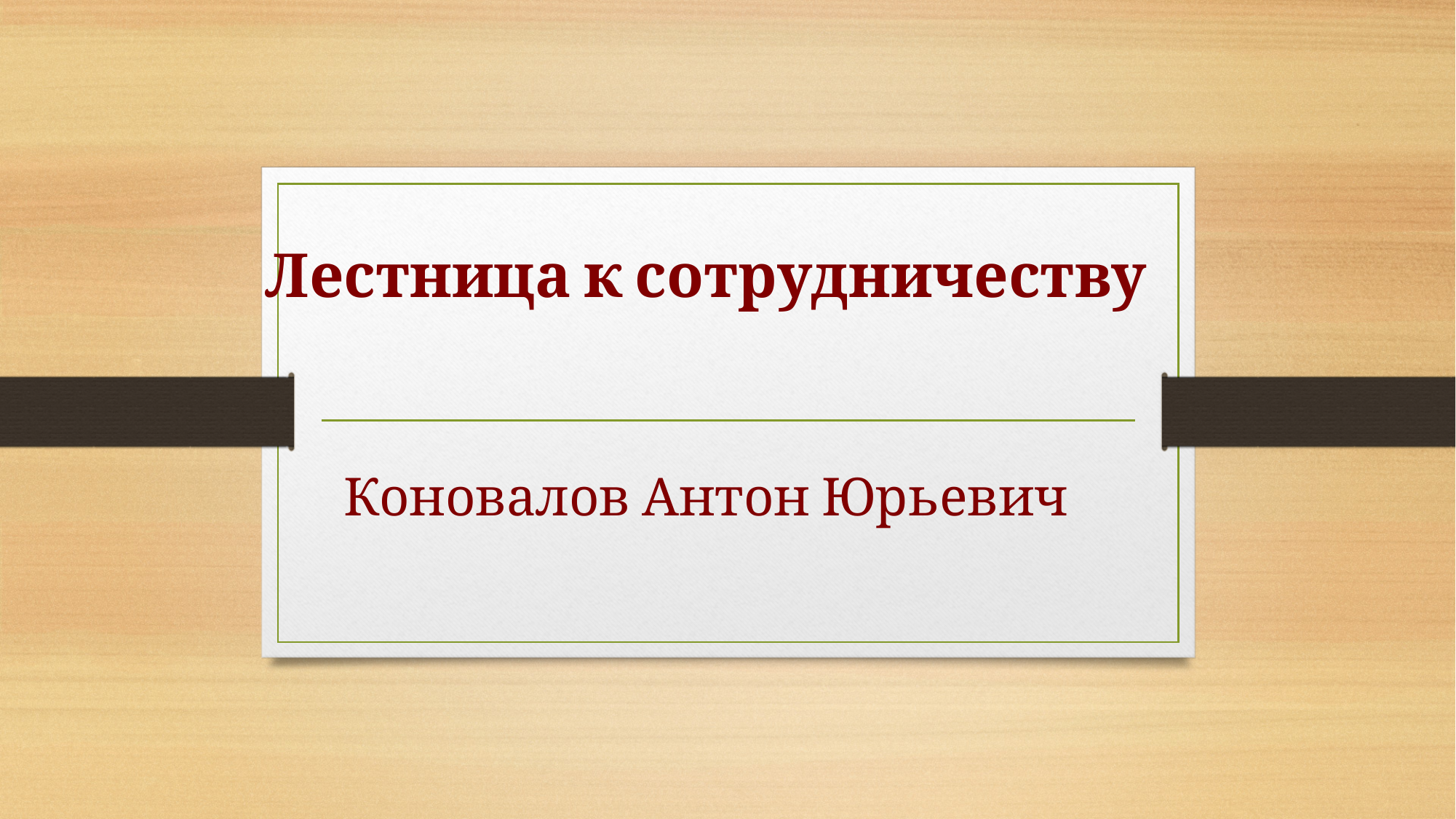

# Лестница к сотрудничеству
Коновалов Антон Юрьевич